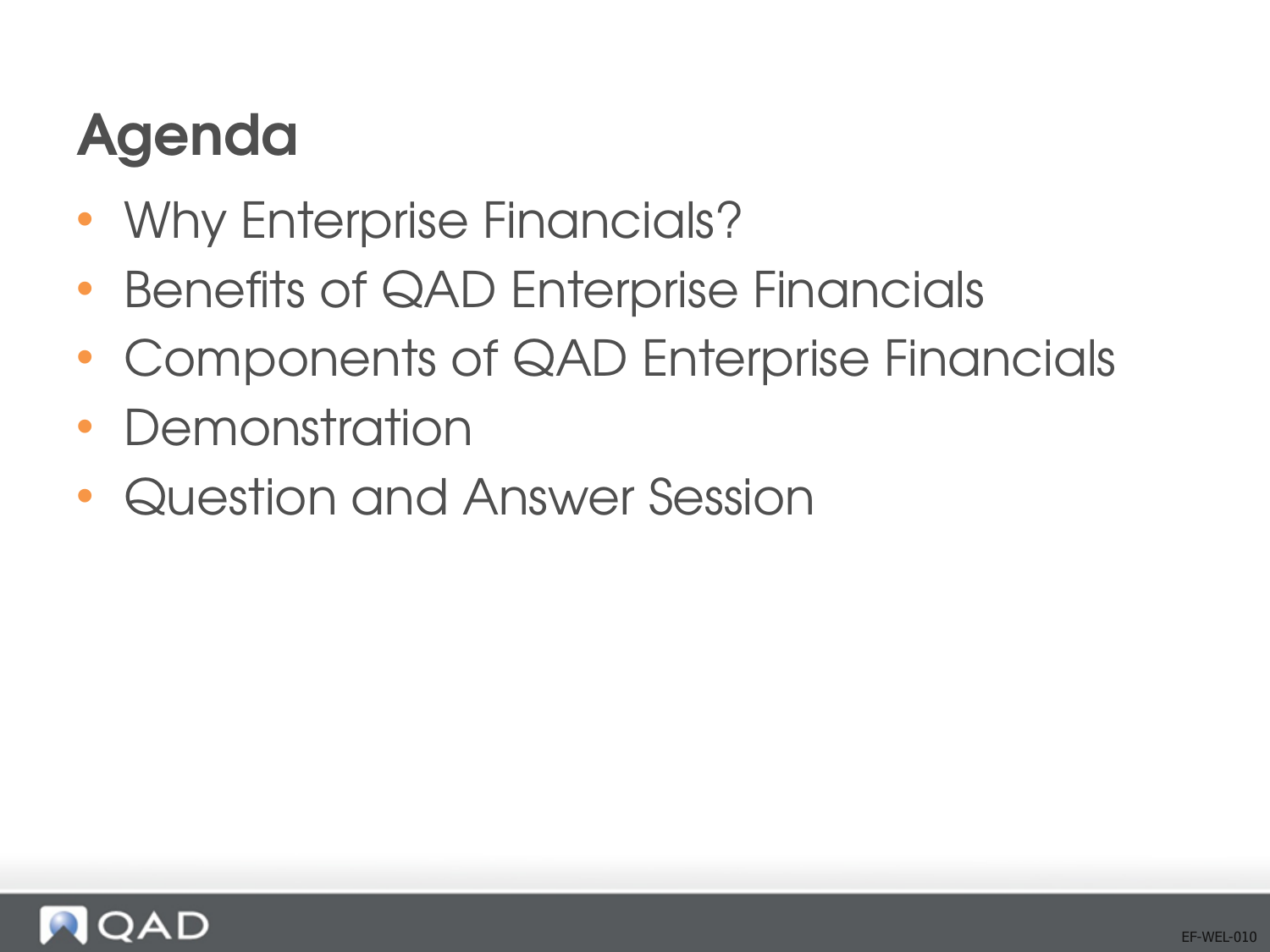

# Agenda
Why Enterprise Financials?
Benefits of QAD Enterprise Financials
Components of QAD Enterprise Financials
Demonstration
Question and Answer Session

EF-WEL-010